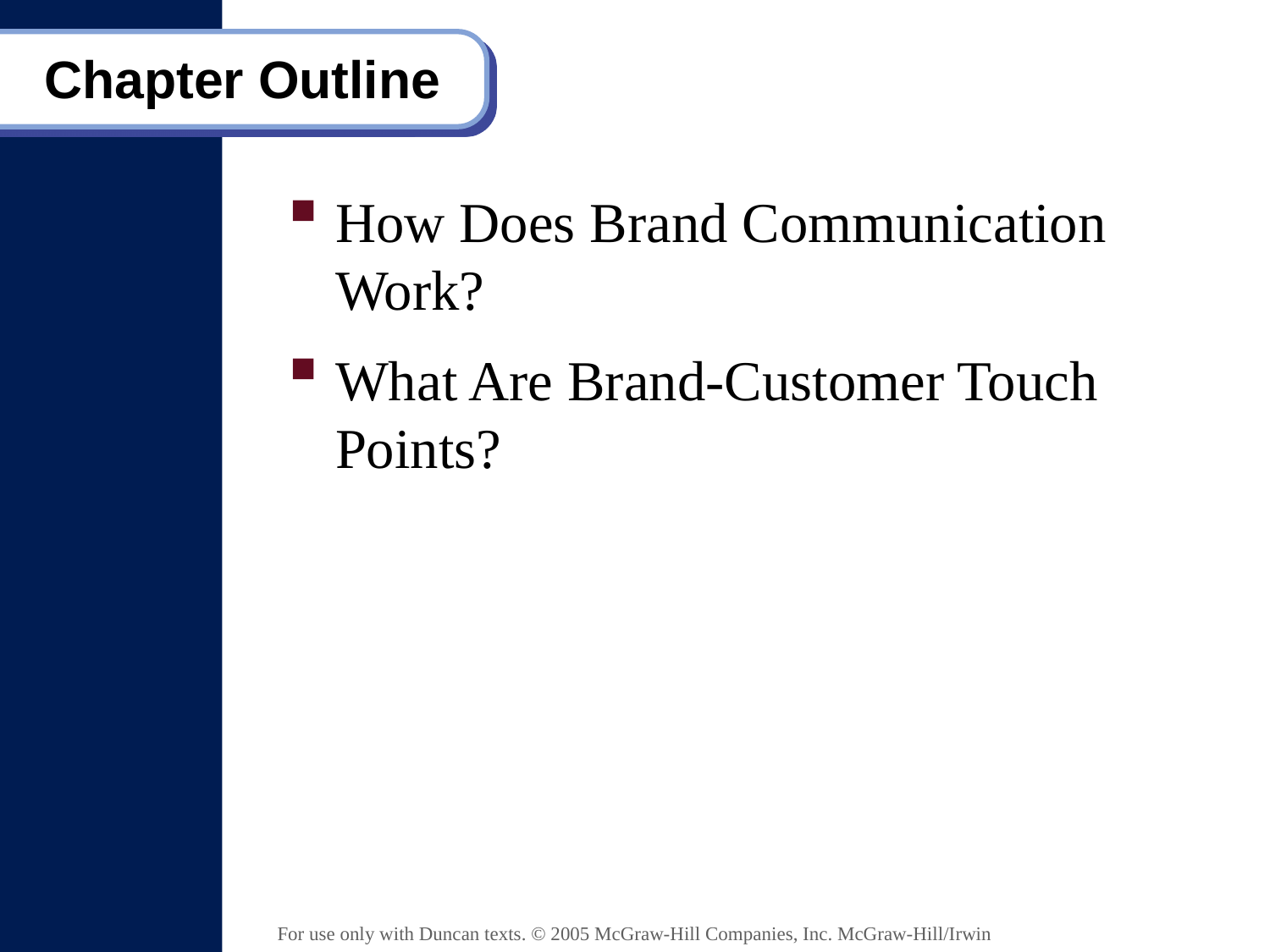

# Chapter Outline
How Does Brand Communication Work?
What Are Brand-Customer Touch Points?